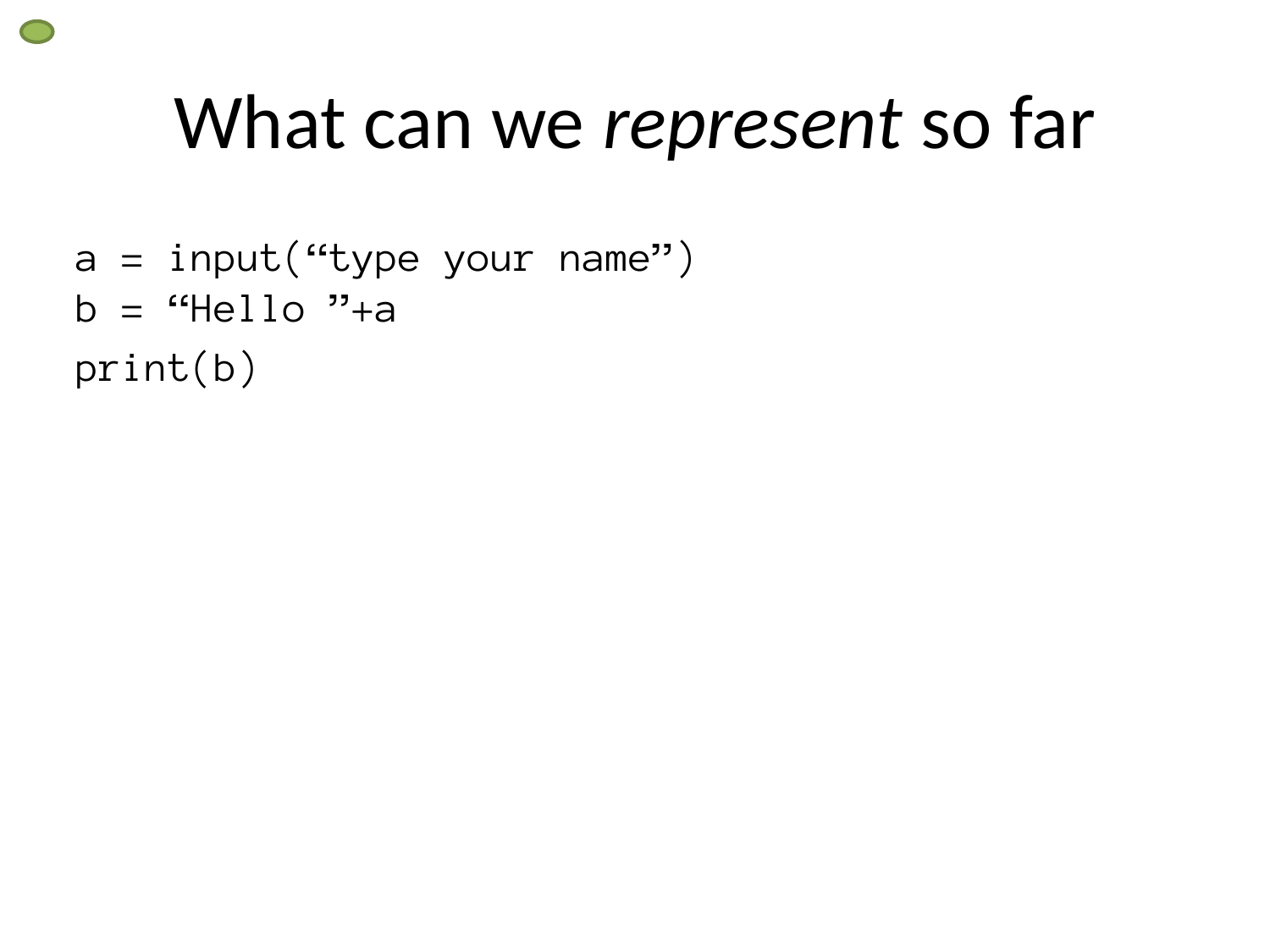

# What can we represent so far
a = input(“type your name”)
b = “Hello ”+a
print(b)